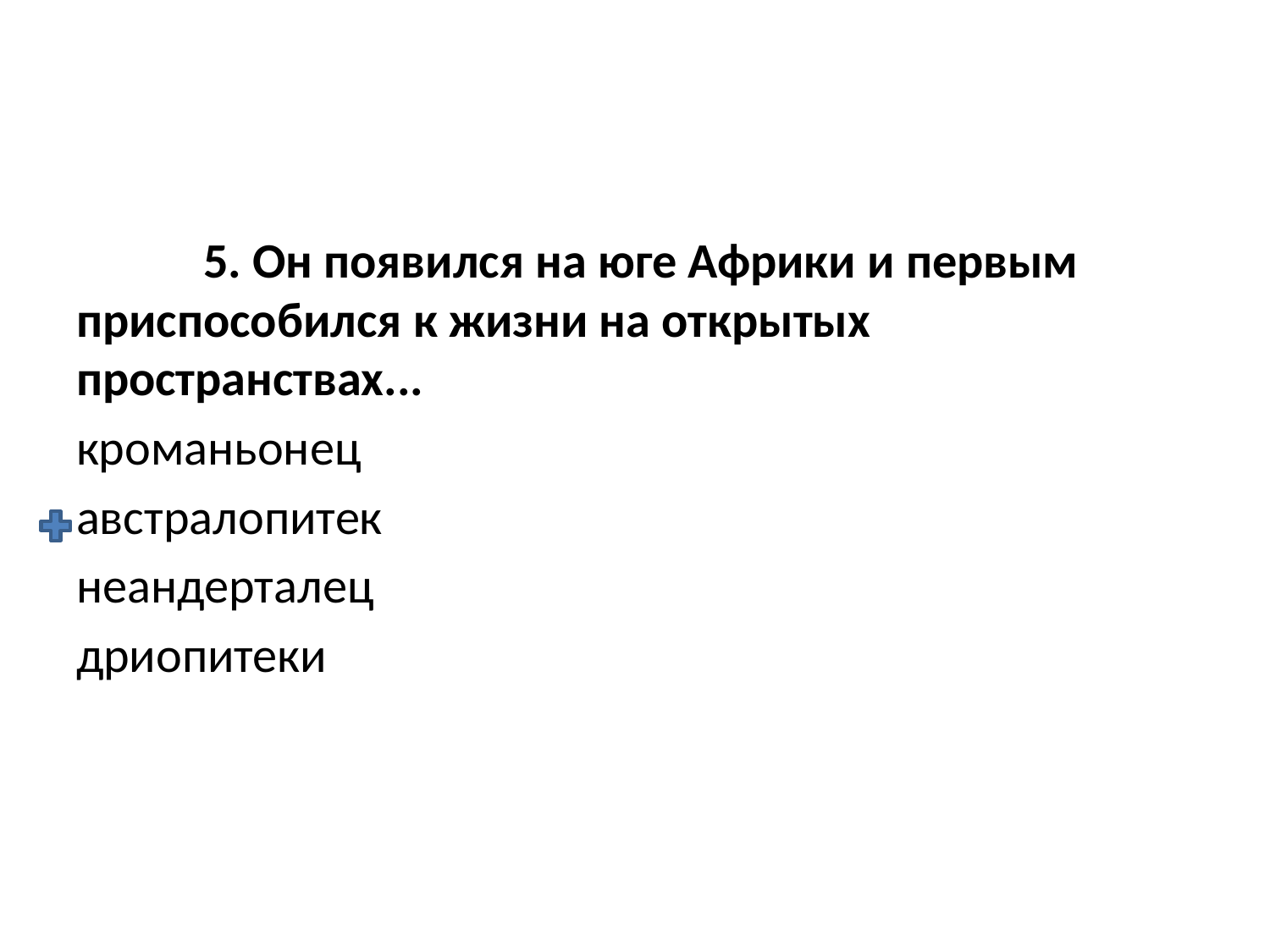

#
	5. Он появился на юге Африки и первым приспособился к жизни на открытых пространствах...
кроманьонец
австралопитек
неандерталец
дриопитеки